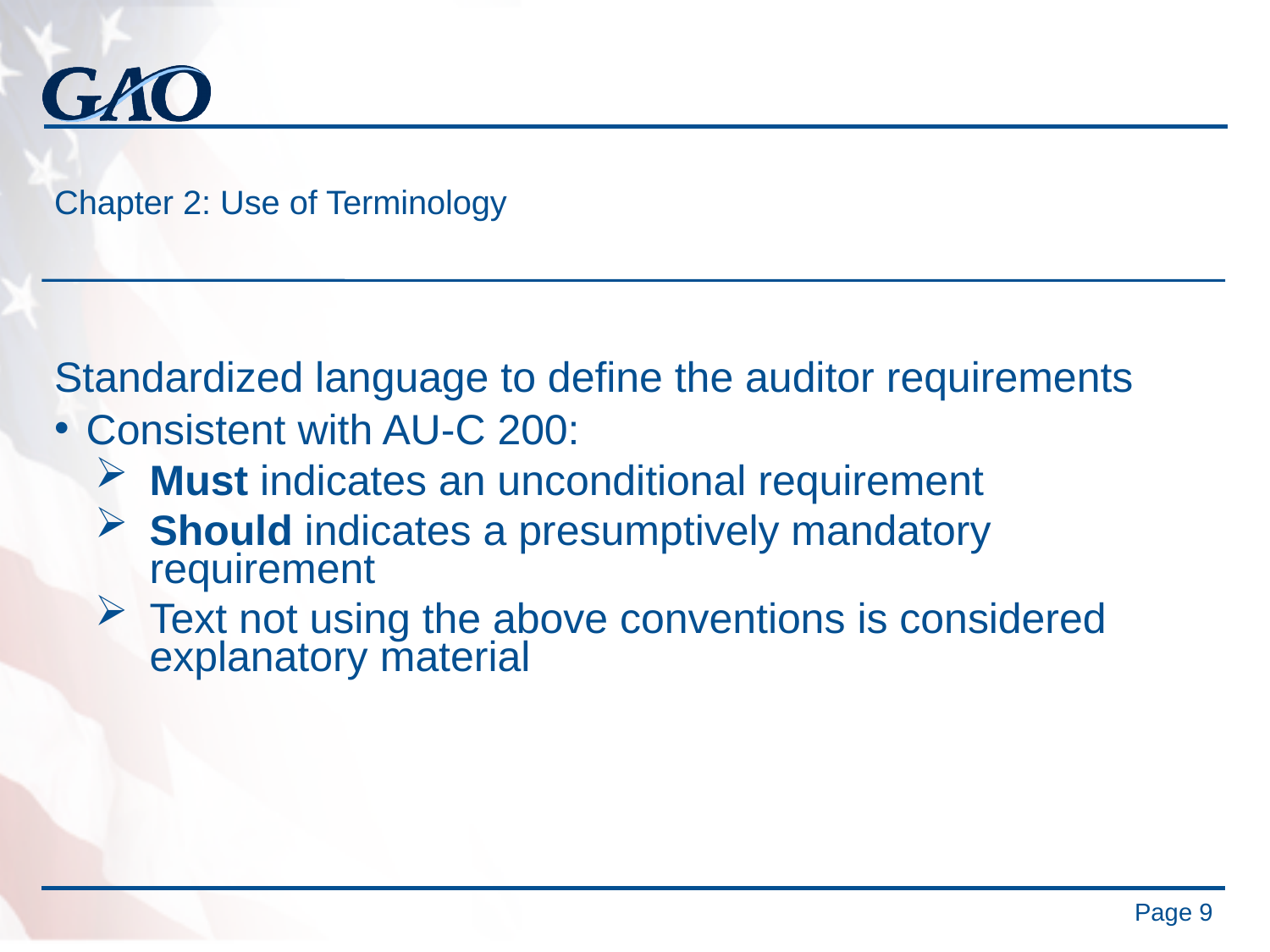

# Chapter 2: Use of Terminology

Standardized language to define the auditor requirements
Consistent with AU-C 200:
Must indicates an unconditional requirement
Should indicates a presumptively mandatory requirement
Text not using the above conventions is considered explanatory material
9